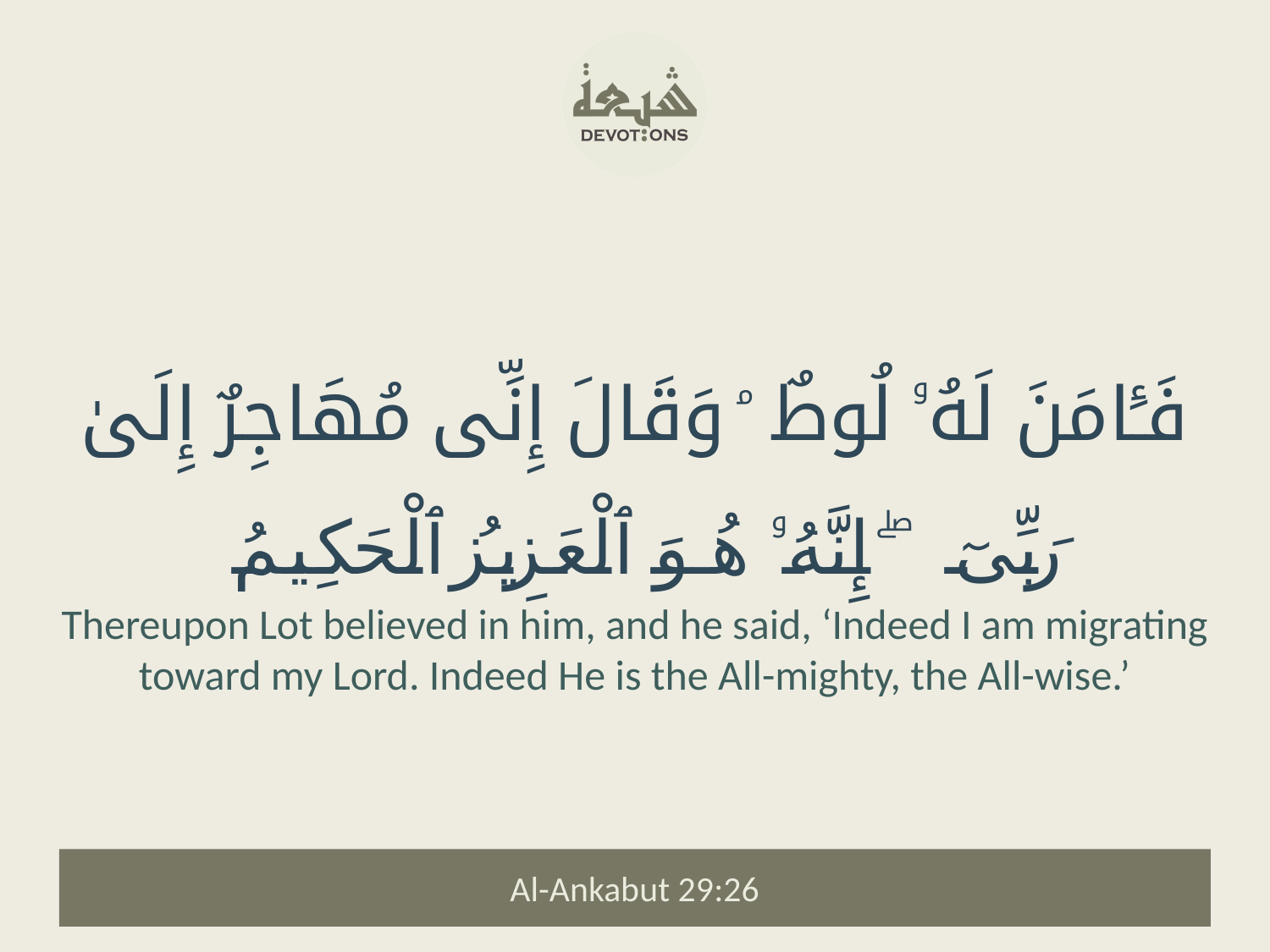

فَـَٔامَنَ لَهُۥ لُوطٌ ۘ وَقَالَ إِنِّى مُهَاجِرٌ إِلَىٰ رَبِّىٓ ۖ إِنَّهُۥ هُوَ ٱلْعَزِيزُ ٱلْحَكِيمُ
Thereupon Lot believed in him, and he said, ‘Indeed I am migrating toward my Lord. Indeed He is the All-mighty, the All-wise.’
Al-Ankabut 29:26